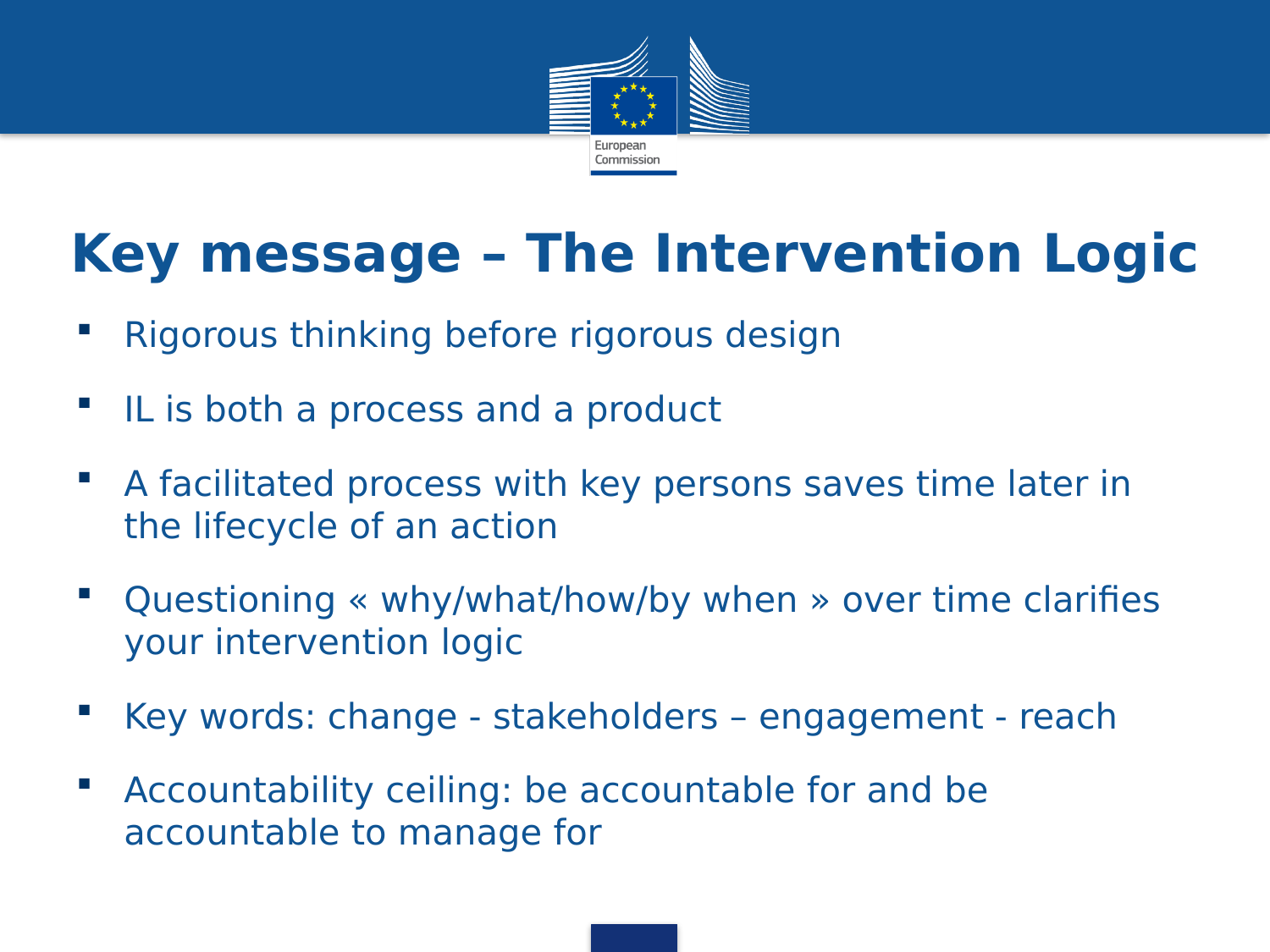

# Key message – The Intervention Logic
Rigorous thinking before rigorous design
IL is both a process and a product
A facilitated process with key persons saves time later in the lifecycle of an action
Questioning « why/what/how/by when » over time clarifies your intervention logic
Key words: change - stakeholders – engagement - reach
Accountability ceiling: be accountable for and be accountable to manage for